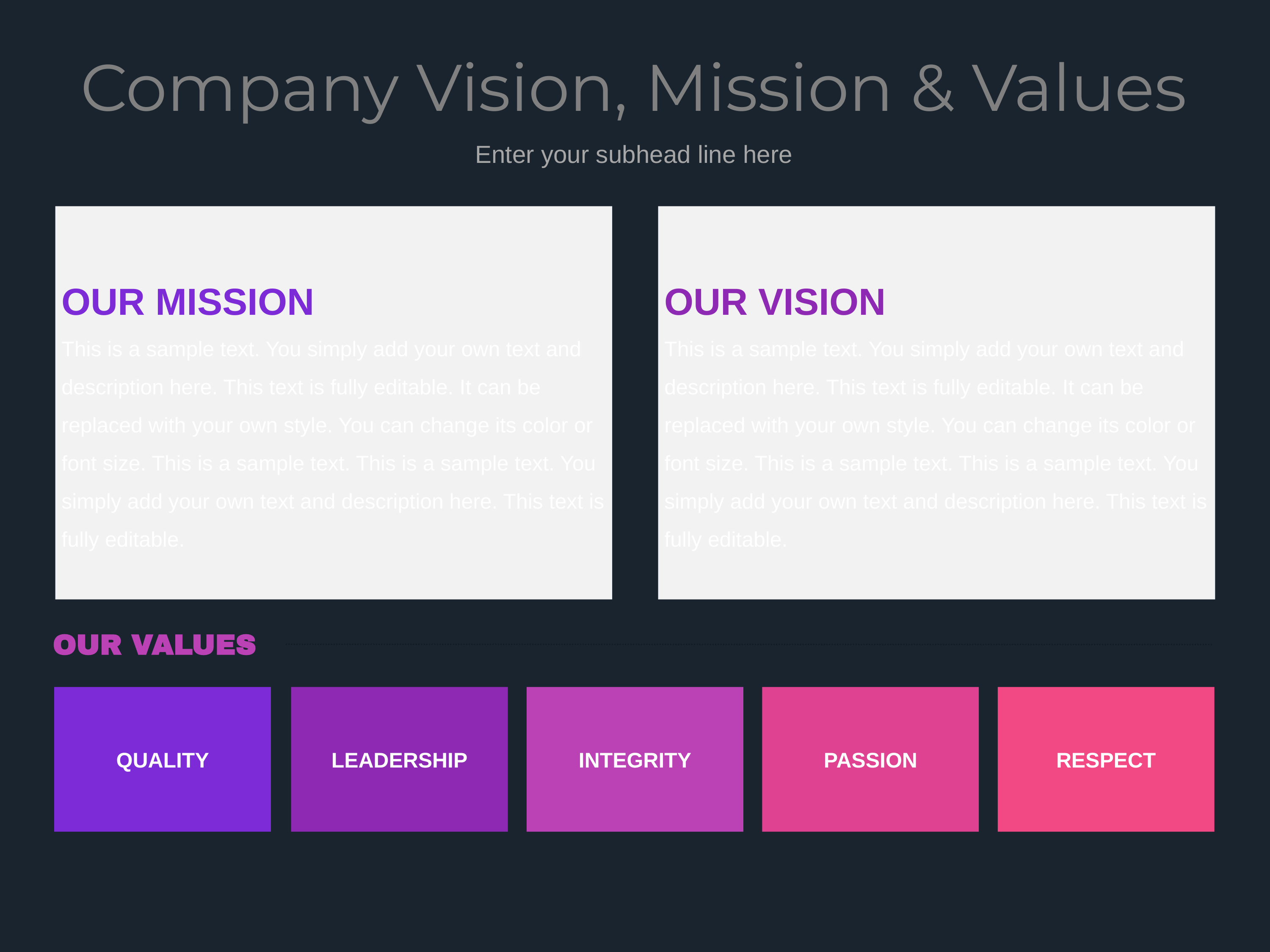

# Company Vision, Mission & Values
Enter your subhead line here
OUR MISSION
This is a sample text. You simply add your own text and description here. This text is fully editable. It can be replaced with your own style. You can change its color or font size. This is a sample text. This is a sample text. You simply add your own text and description here. This text is fully editable.
OUR VISION
This is a sample text. You simply add your own text and description here. This text is fully editable. It can be replaced with your own style. You can change its color or font size. This is a sample text. This is a sample text. You simply add your own text and description here. This text is fully editable.
OUR VALUES
QUALITY
LEADERSHIP
INTEGRITY
PASSION
RESPECT